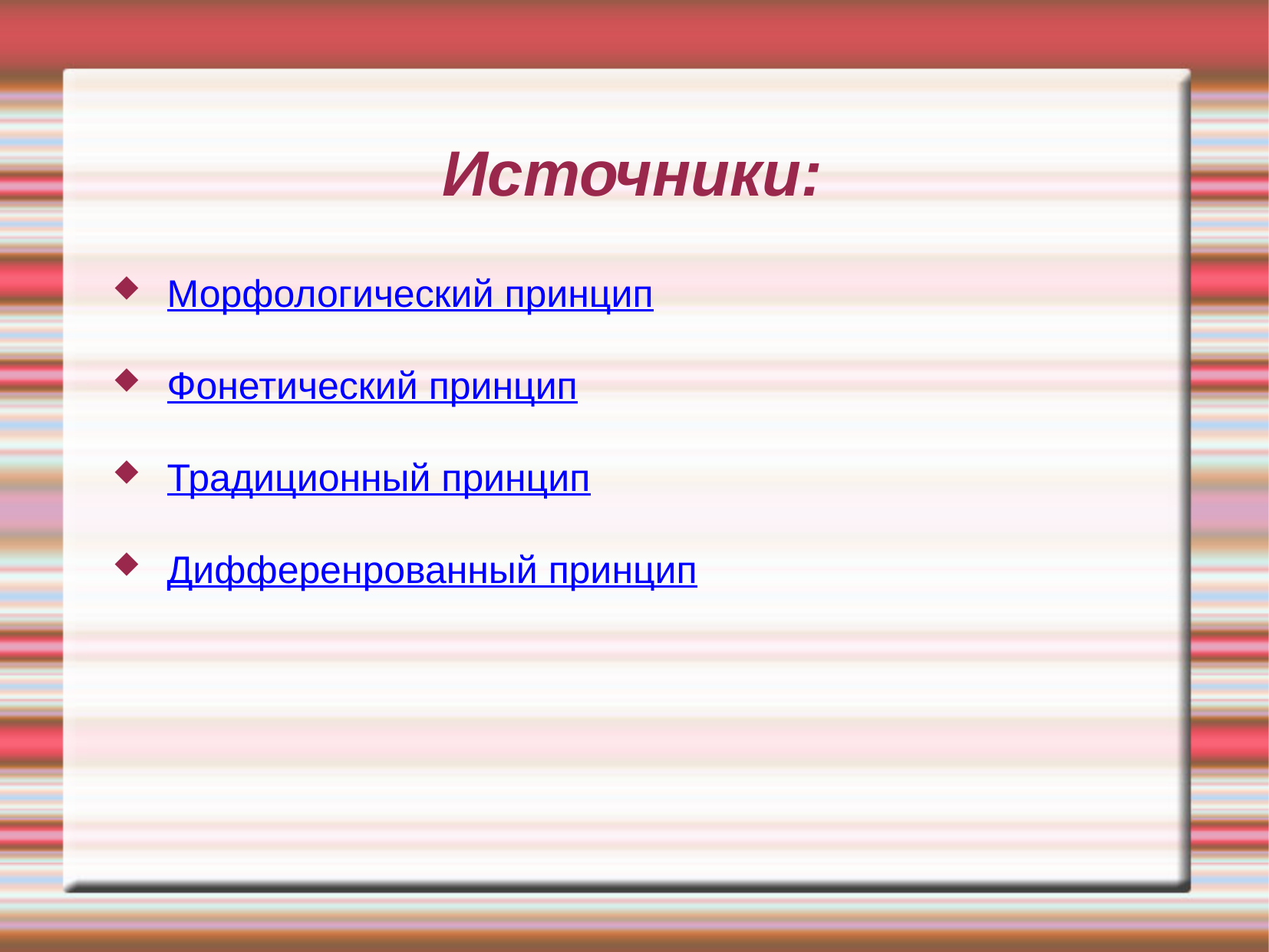

Морфологический принцип

Фонетический принцип

Традиционный принцип

Дифференрованный принцип
Источники: